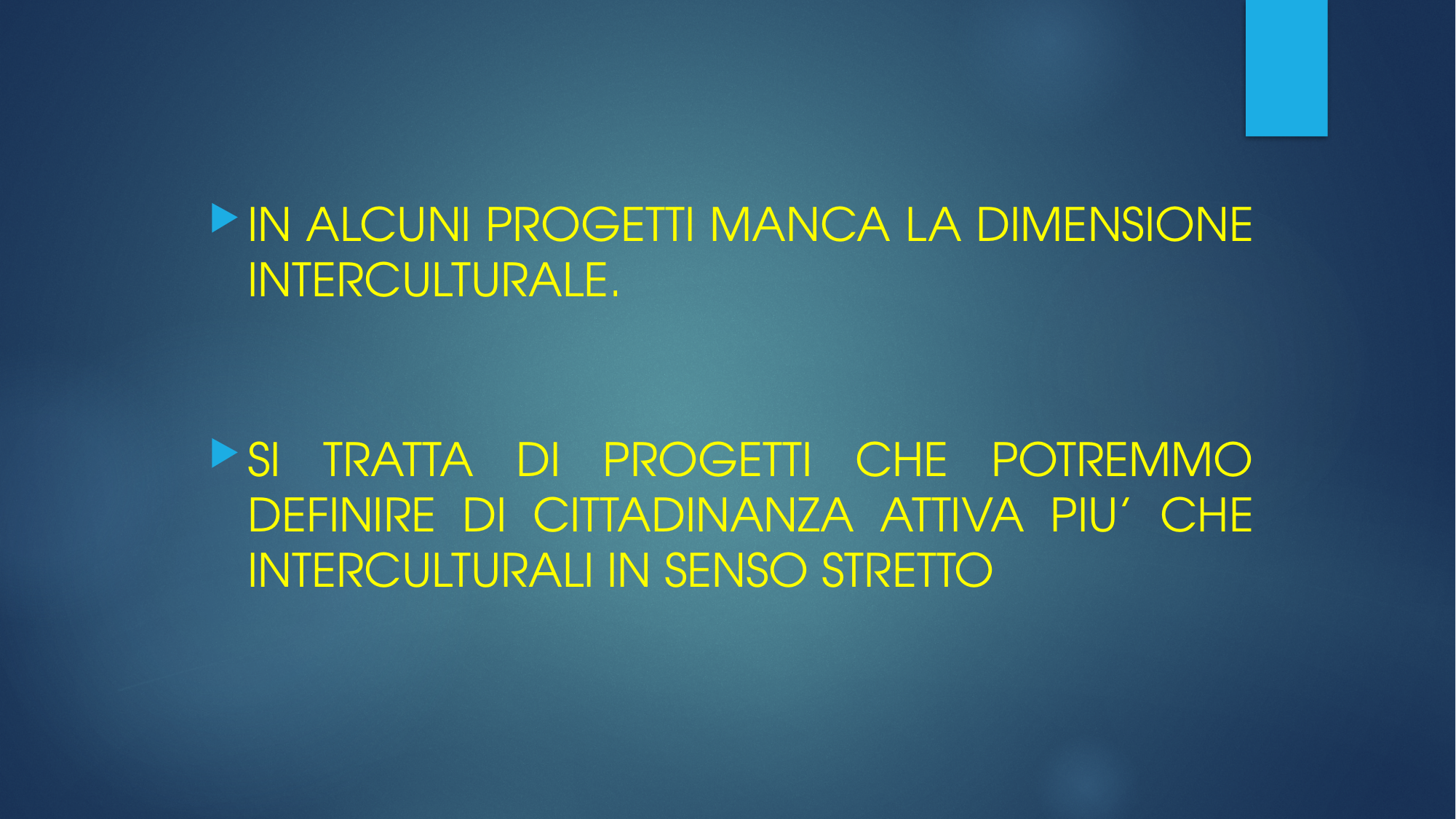

IN ALCUNI PROGETTI MANCA LA DIMENSIONE INTERCULTURALE.

SI TRATTA DI PROGETTI CHE POTREMMO DEFINIRE DI CITTADINANZA ATTIVA PIU’ CHE INTERCULTURALI IN SENSO STRETTO